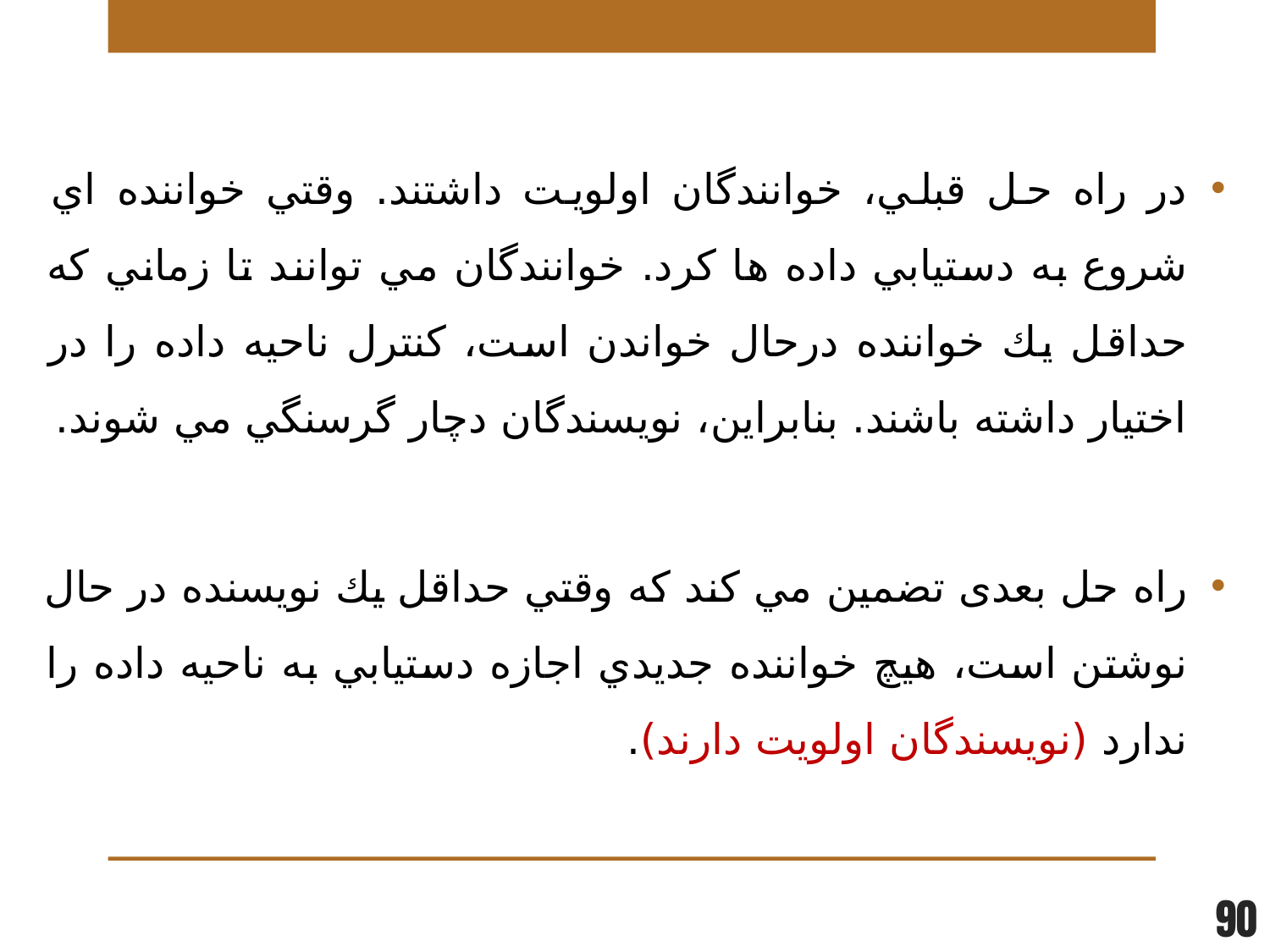

در راه حل قبلي، خوانندگان اولويت داشتند. وقتي خواننده اي شروع به دستيابي داده ها كرد. خوانندگان مي توانند تا زماني كه حداقل يك خواننده درحال خواندن است، كنترل ناحيه داده را در اختيار داشته باشند. بنابراين، نويسندگان دچار گرسنگي مي شوند.

راه حل بعدی تضمين مي كند كه وقتي حداقل يك نويسنده در حال نوشتن است، هيچ خواننده جديدي اجازه دستيابي به ناحيه داده را ندارد (نويسندگان اولويت دارند).
90